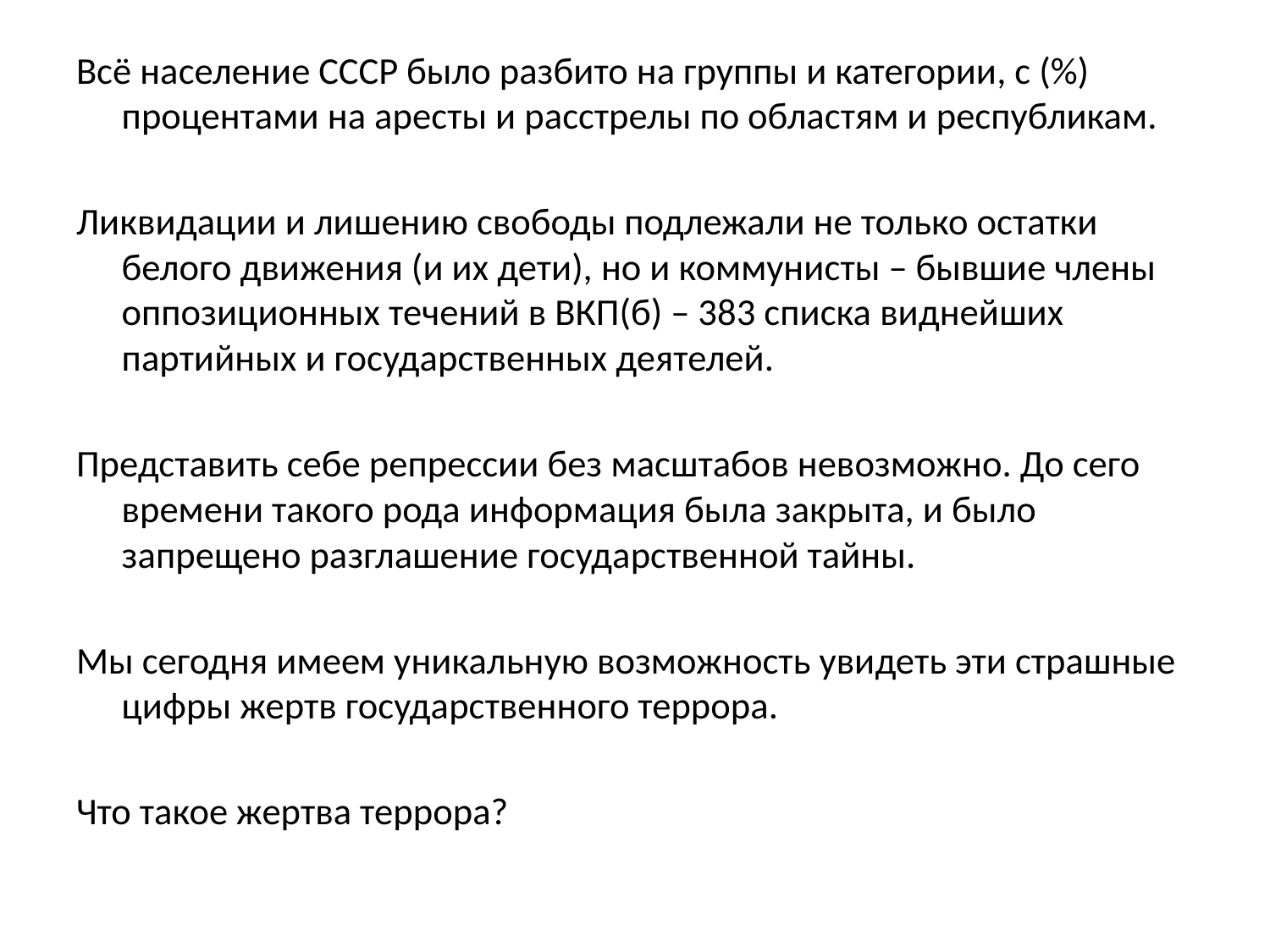

#
Всё население СССР было разбито на группы и категории, с (%) процентами на аресты и расстрелы по областям и республикам.

Ликвидации и лишению свободы подлежали не только остатки белого движения (и их дети), но и коммунисты – бывшие члены оппозиционных течений в ВКП(б) – 383 списка виднейших партийных и государственных деятелей.

Представить себе репрессии без масштабов невозможно. До сего времени такого рода информация была закрыта, и было запрещено разглашение государственной тайны.

Мы сегодня имеем уникальную возможность увидеть эти страшные цифры жертв государственного террора.

Что такое жертва террора?